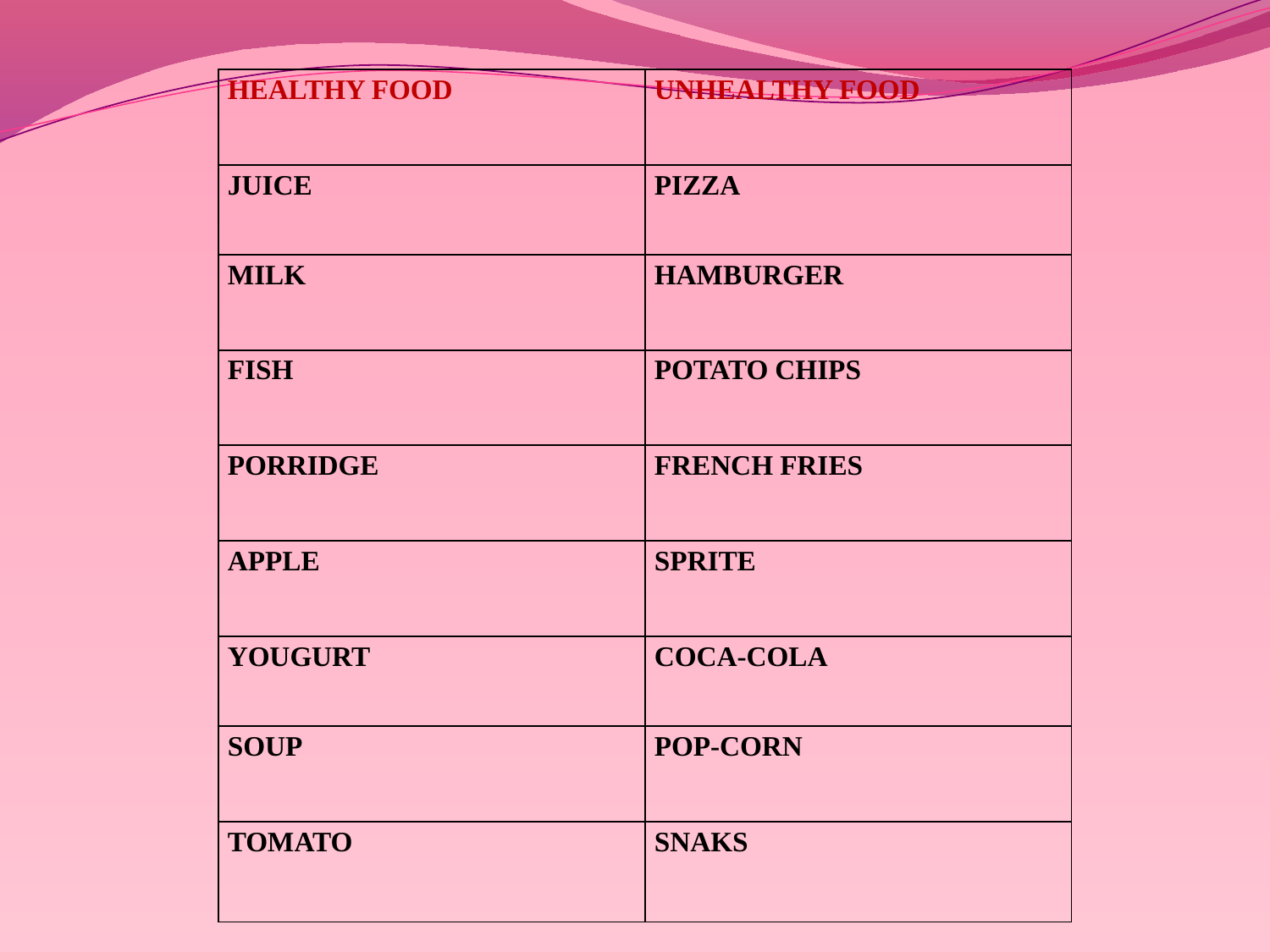

| HEALTHY FOOD | UNHEALTHY FOOD |
| --- | --- |
| JUICE | PIZZA |
| MILK | HAMBURGER |
| FISH | POTATO CHIPS |
| PORRIDGE | FRENCH FRIES |
| APPLE | SPRITE |
| YOUGURT | COCA-COLA |
| SOUP | POP-CORN |
| TOMATO | SNAKS |
#